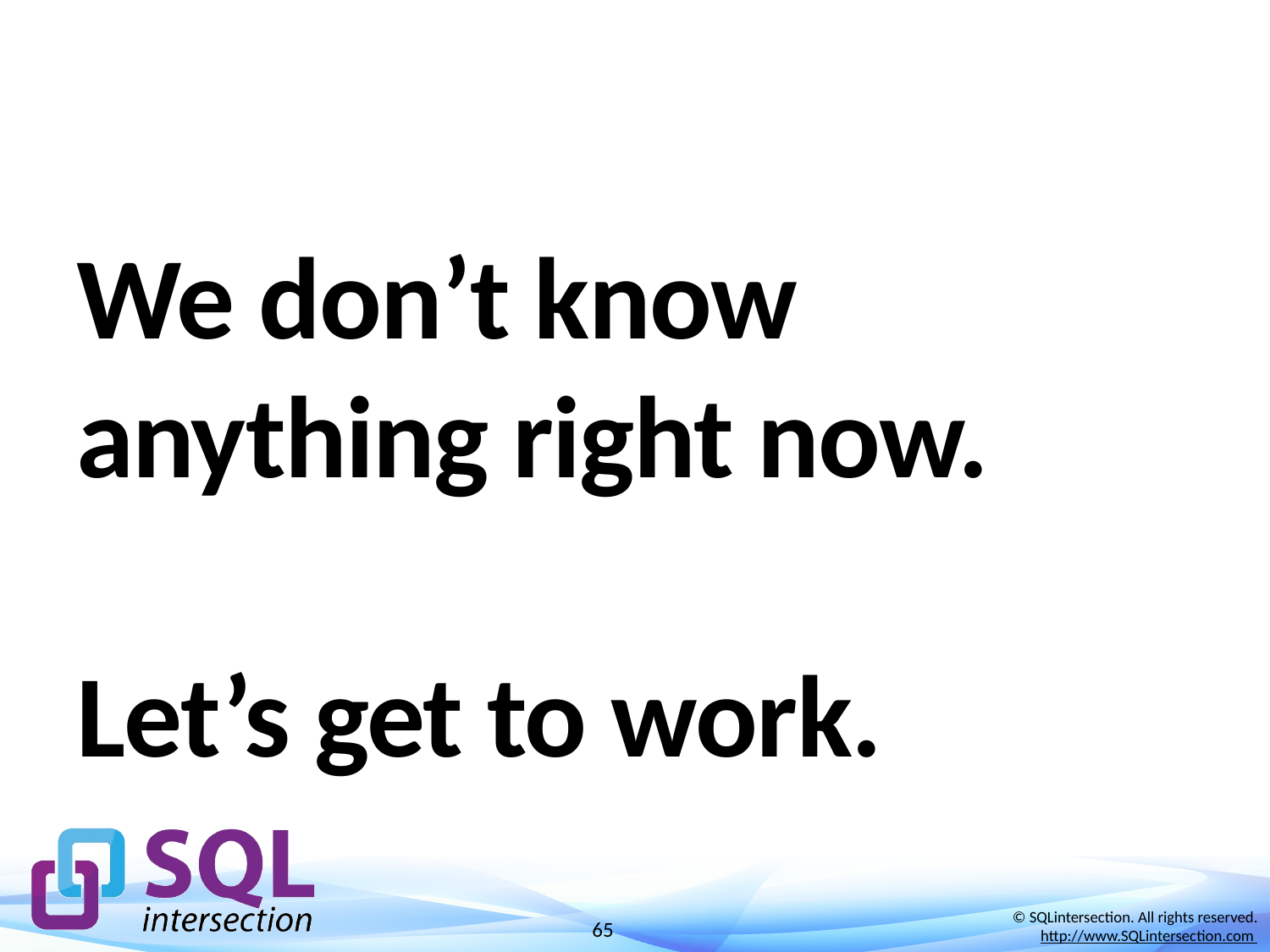

# We don’t know anything right now. Let’s get to work.